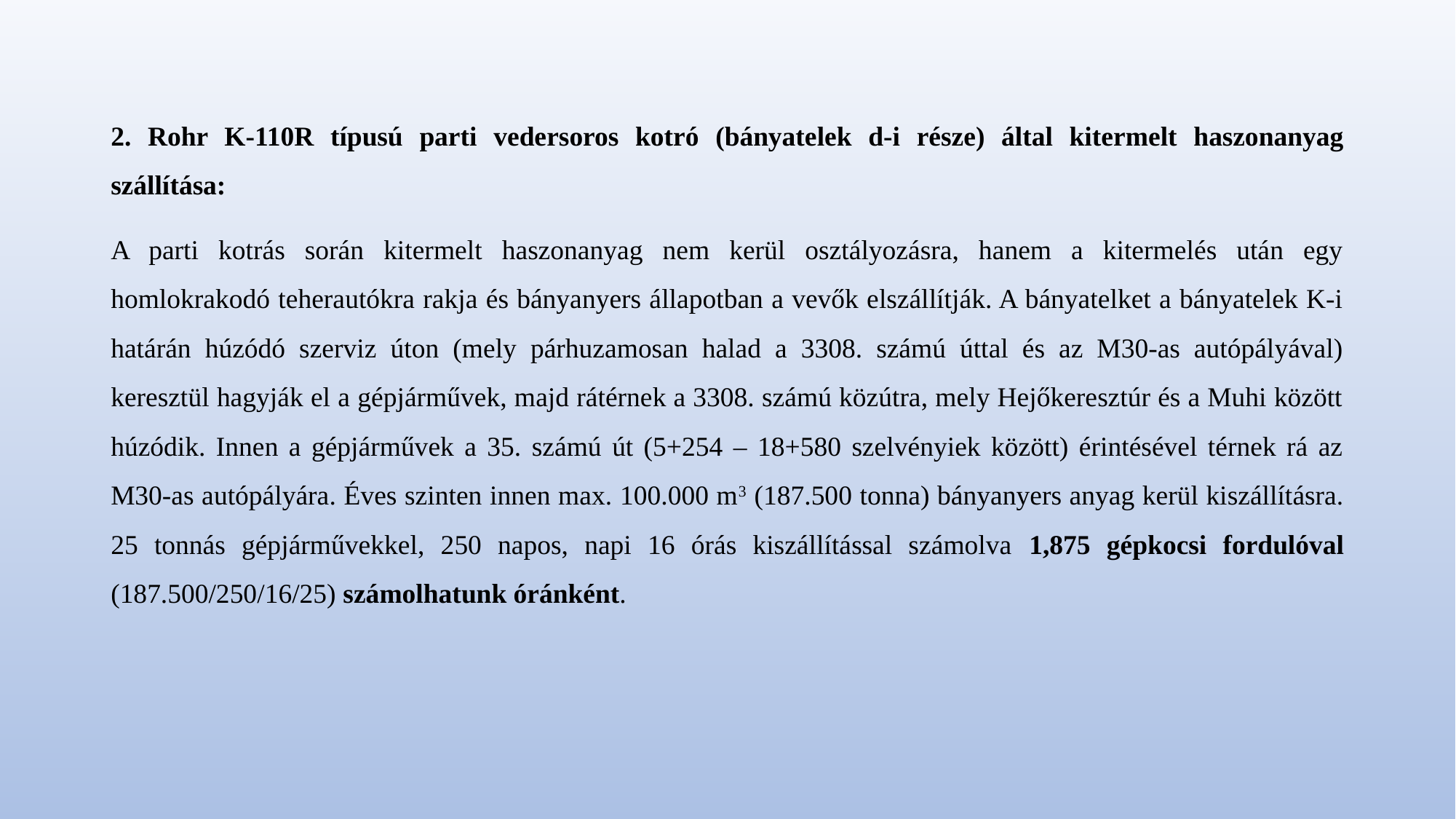

2. Rohr K-110R típusú parti vedersoros kotró (bányatelek d-i része) által kitermelt haszonanyag szállítása:
A parti kotrás során kitermelt haszonanyag nem kerül osztályozásra, hanem a kitermelés után egy homlokrakodó teherautókra rakja és bányanyers állapotban a vevők elszállítják. A bányatelket a bányatelek K-i határán húzódó szerviz úton (mely párhuzamosan halad a 3308. számú úttal és az M30-as autópályával) keresztül hagyják el a gépjárművek, majd rátérnek a 3308. számú közútra, mely Hejőkeresztúr és a Muhi között húzódik. Innen a gépjárművek a 35. számú út (5+254 – 18+580 szelvényiek között) érintésével térnek rá az M30-as autópályára. Éves szinten innen max. 100.000 m3 (187.500 tonna) bányanyers anyag kerül kiszállításra. 25 tonnás gépjárművekkel, 250 napos, napi 16 órás kiszállítással számolva 1,875 gépkocsi fordulóval (187.500/250/16/25) számolhatunk óránként.